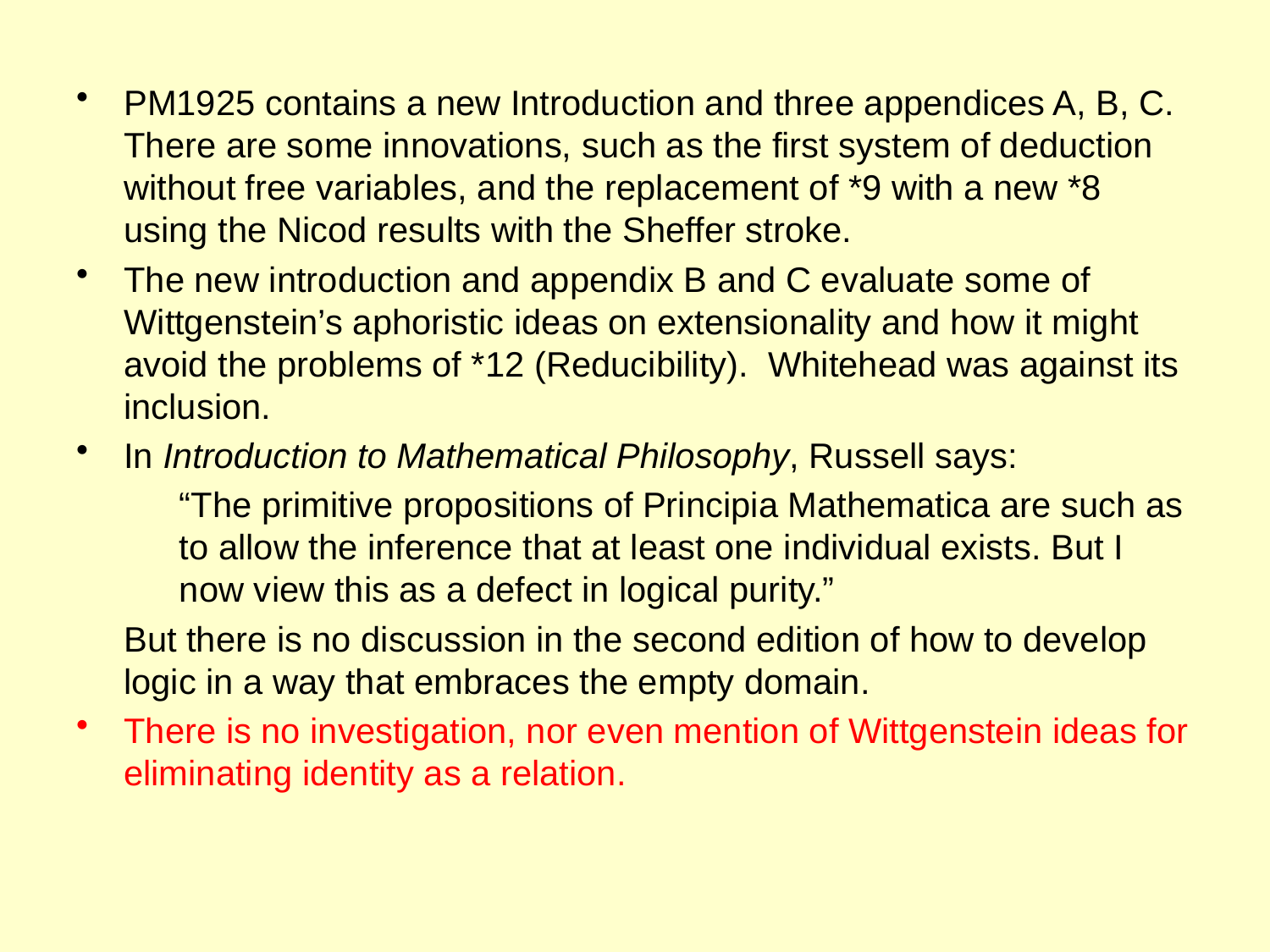

PM1925 contains a new Introduction and three appendices A, B, C. There are some innovations, such as the first system of deduction without free variables, and the replacement of *9 with a new *8 using the Nicod results with the Sheffer stroke.
The new introduction and appendix B and C evaluate some of Wittgenstein’s aphoristic ideas on extensionality and how it might avoid the problems of *12 (Reducibility).  Whitehead was against its inclusion.
In Introduction to Mathematical Philosophy, Russell says:
	“The primitive propositions of Principia Mathematica are such as to allow the inference that at least one individual exists. But I now view this as a defect in logical purity.”
	But there is no discussion in the second edition of how to develop logic in a way that embraces the empty domain.
There is no investigation, nor even mention of Wittgenstein ideas for eliminating identity as a relation.